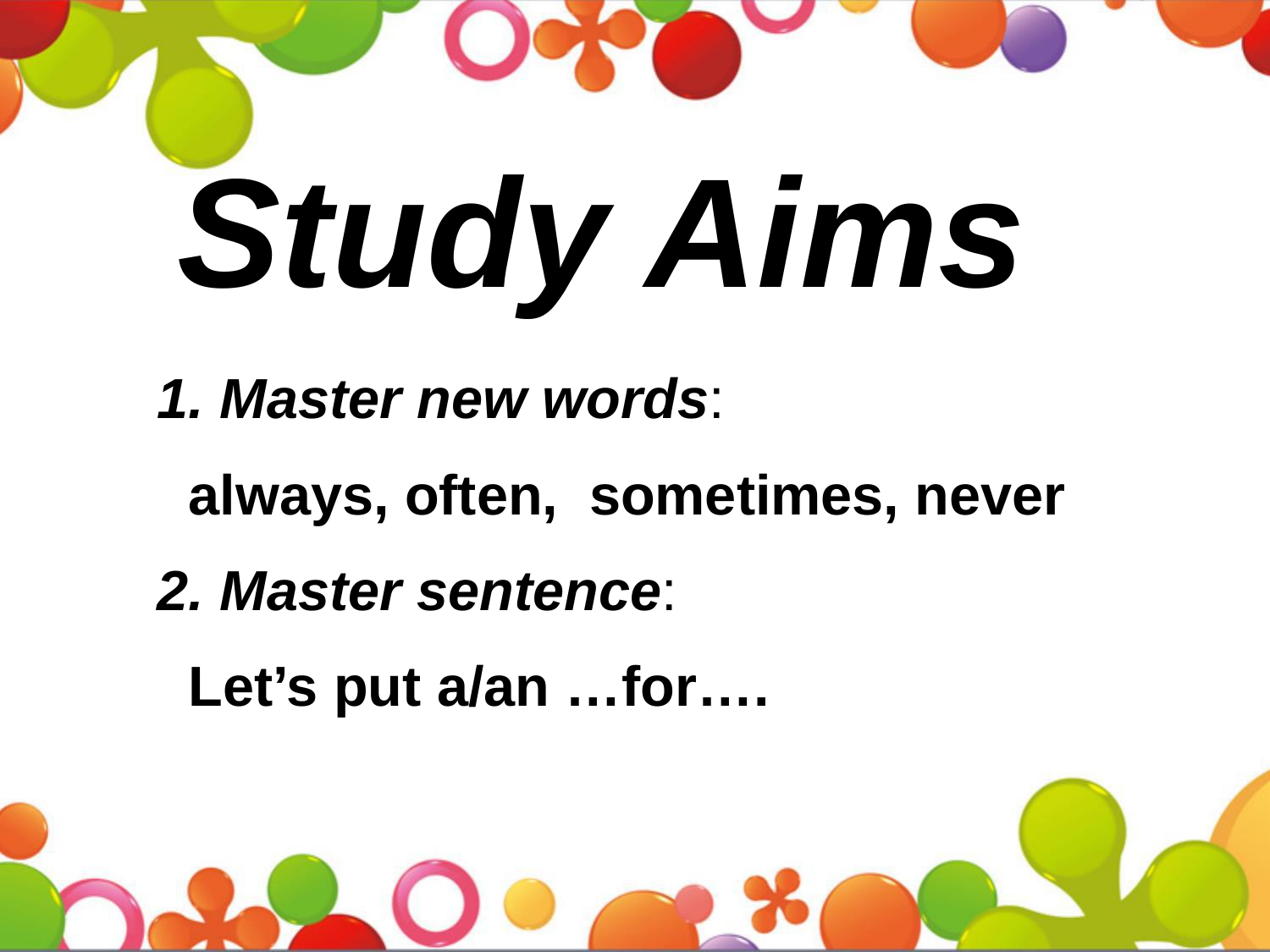

Study Aims
1. Master new words:
  always, often,  sometimes, never
2. Master sentence:
  Let’s put a/an …for….